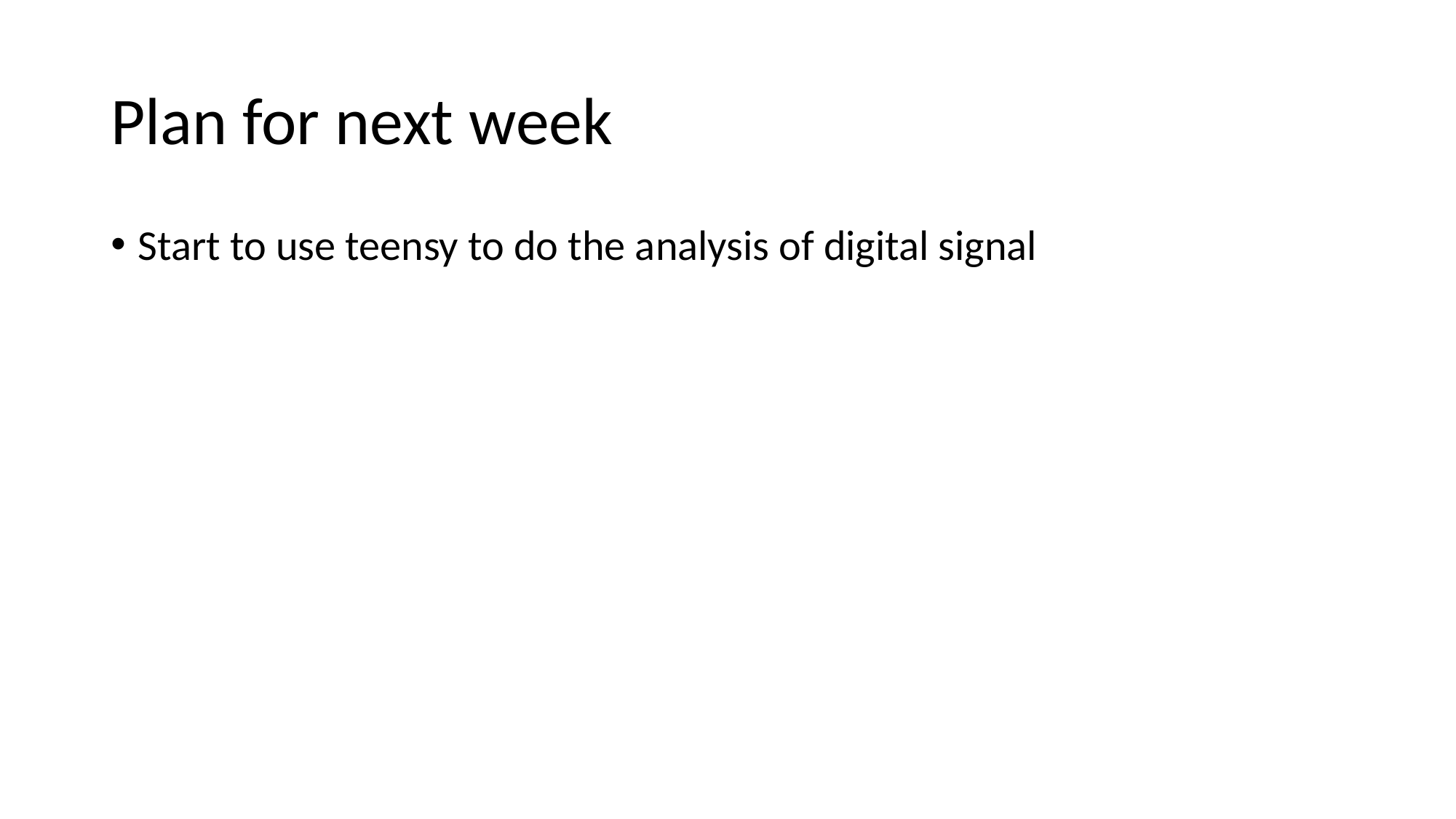

# Plan for next week
Start to use teensy to do the analysis of digital signal